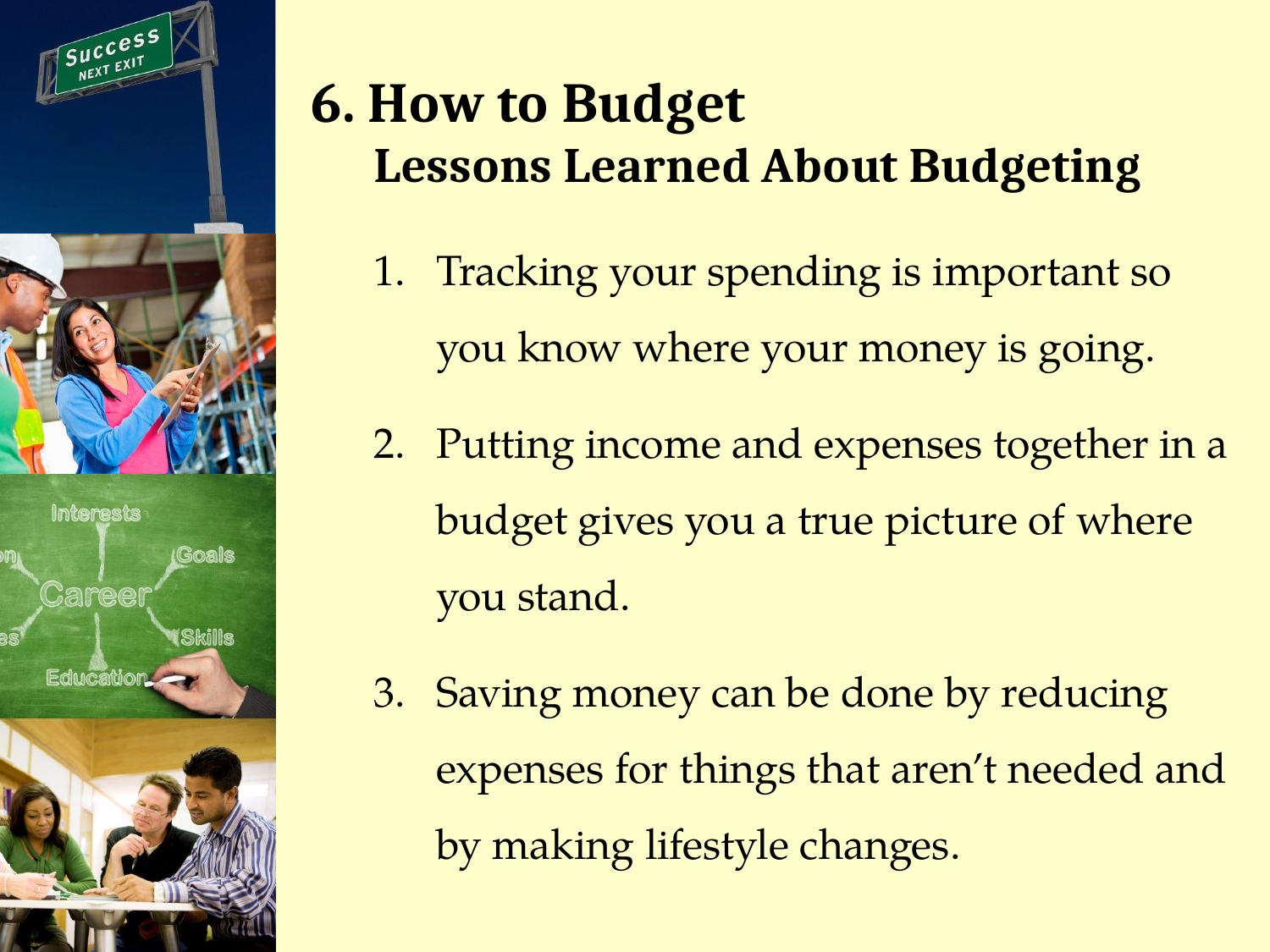

# 6. How to Budget Lessons Learned About Budgeting
Tracking your spending is important so you know where your money is going.
Putting income and expenses together in a budget gives you a true picture of where you stand.
Saving money can be done by reducing expenses for things that aren’t needed and by making lifestyle changes.